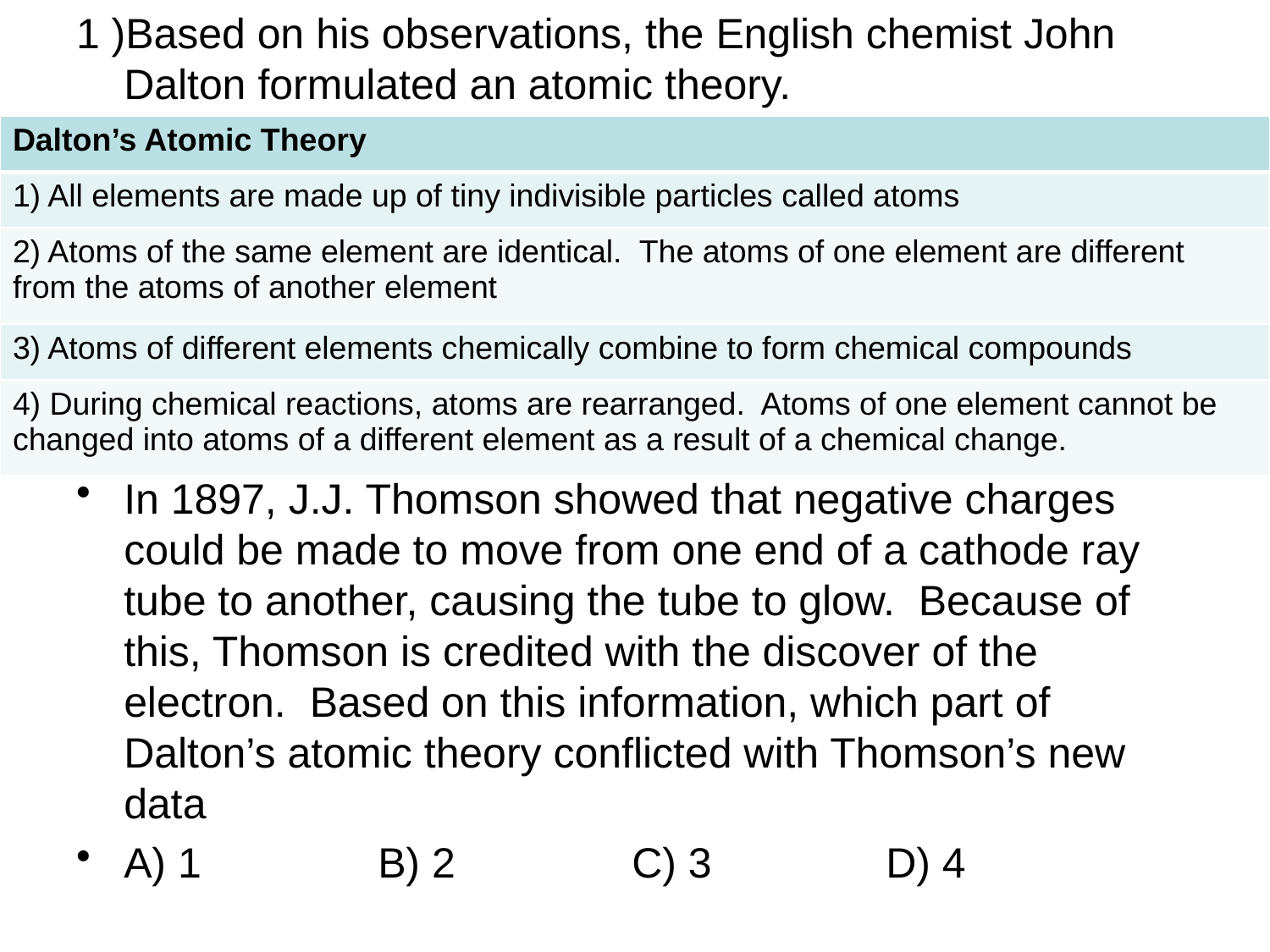

1 )Based on his observations, the English chemist John Dalton formulated an atomic theory.

In 1897, J.J. Thomson showed that negative charges could be made to move from one end of a cathode ray tube to another, causing the tube to glow.  Because of this, Thomson is credited with the discover of the electron.  Based on this information, which part of Dalton’s atomic theory conflicted with Thomson’s new data
A) 1		B) 2		C) 3		D) 4

| Dalton’s Atomic Theory |
| --- |
| 1) All elements are made up of tiny indivisible particles called atoms |
| 2) Atoms of the same element are identical. The atoms of one element are different from the atoms of another element |
| 3) Atoms of different elements chemically combine to form chemical compounds |
| 4) During chemical reactions, atoms are rearranged. Atoms of one element cannot be changed into atoms of a different element as a result of a chemical change. |